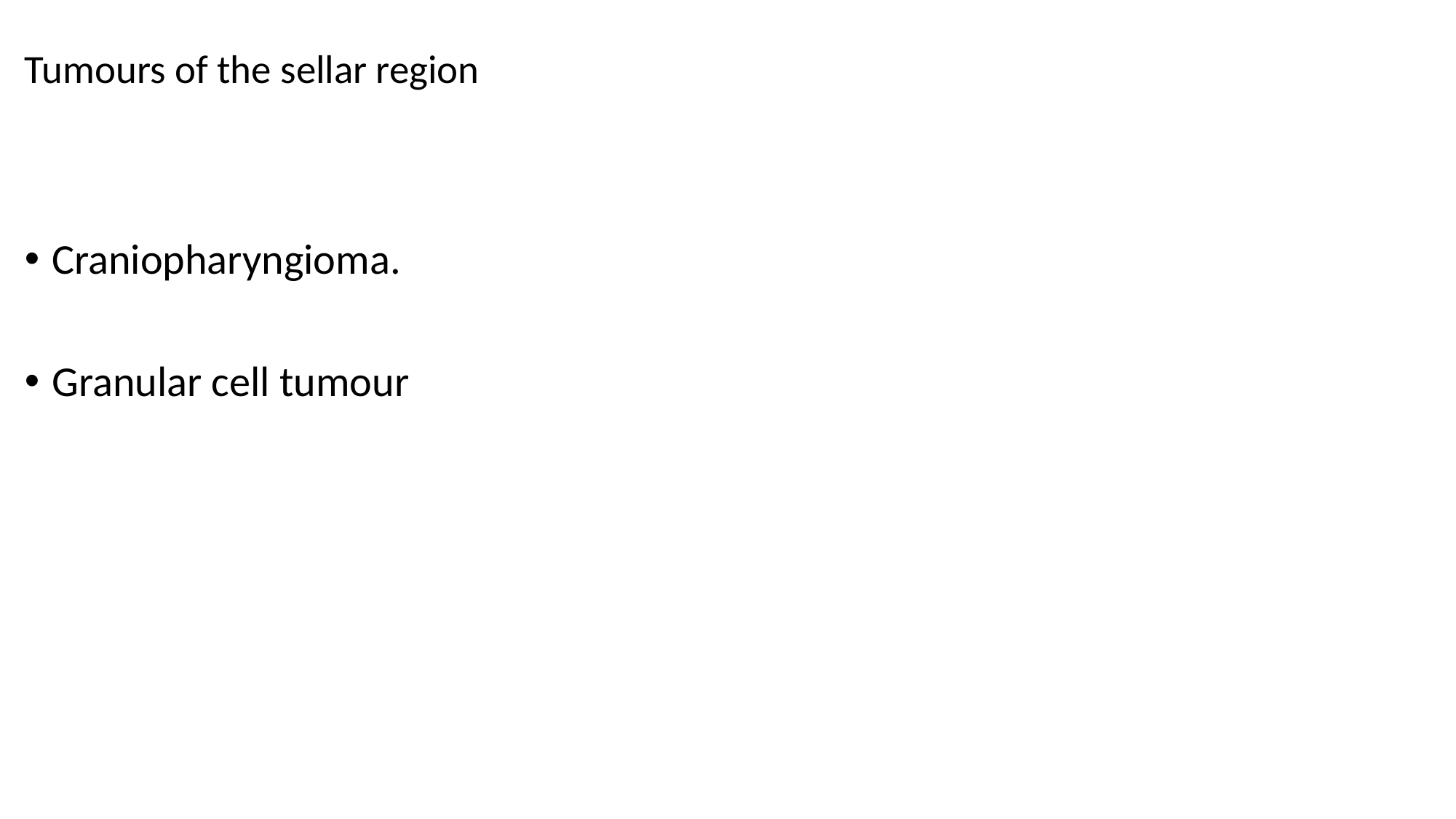

# Tumours of the sellar region

Craniopharyngioma.

Granular cell tumour